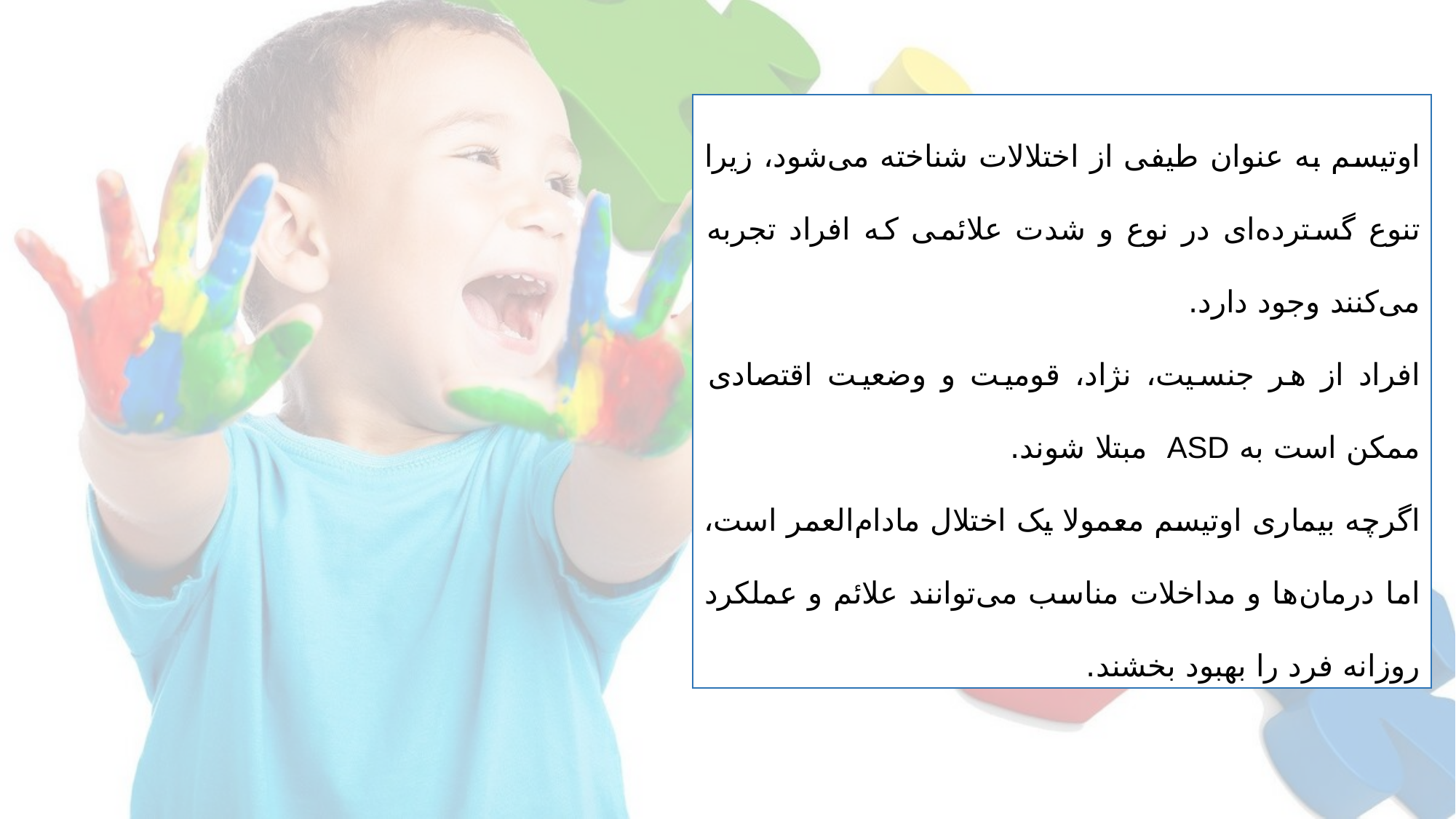

اوتیسم به عنوان طیفی از اختلالات شناخته می‌شود، زیرا تنوع گسترده‌ای در نوع و شدت علائمی که افراد تجربه می‌کنند وجود دارد.
افراد از هر جنسیت، نژاد، قومیت و وضعیت اقتصادی ممکن است به ASD  مبتلا شوند.
اگرچه بیماری اوتیسم معمولا یک اختلال مادام‌العمر است، اما درمان‌ها و مداخلات مناسب می‌توانند علائم و عملکرد روزانه فرد را بهبود بخشند.